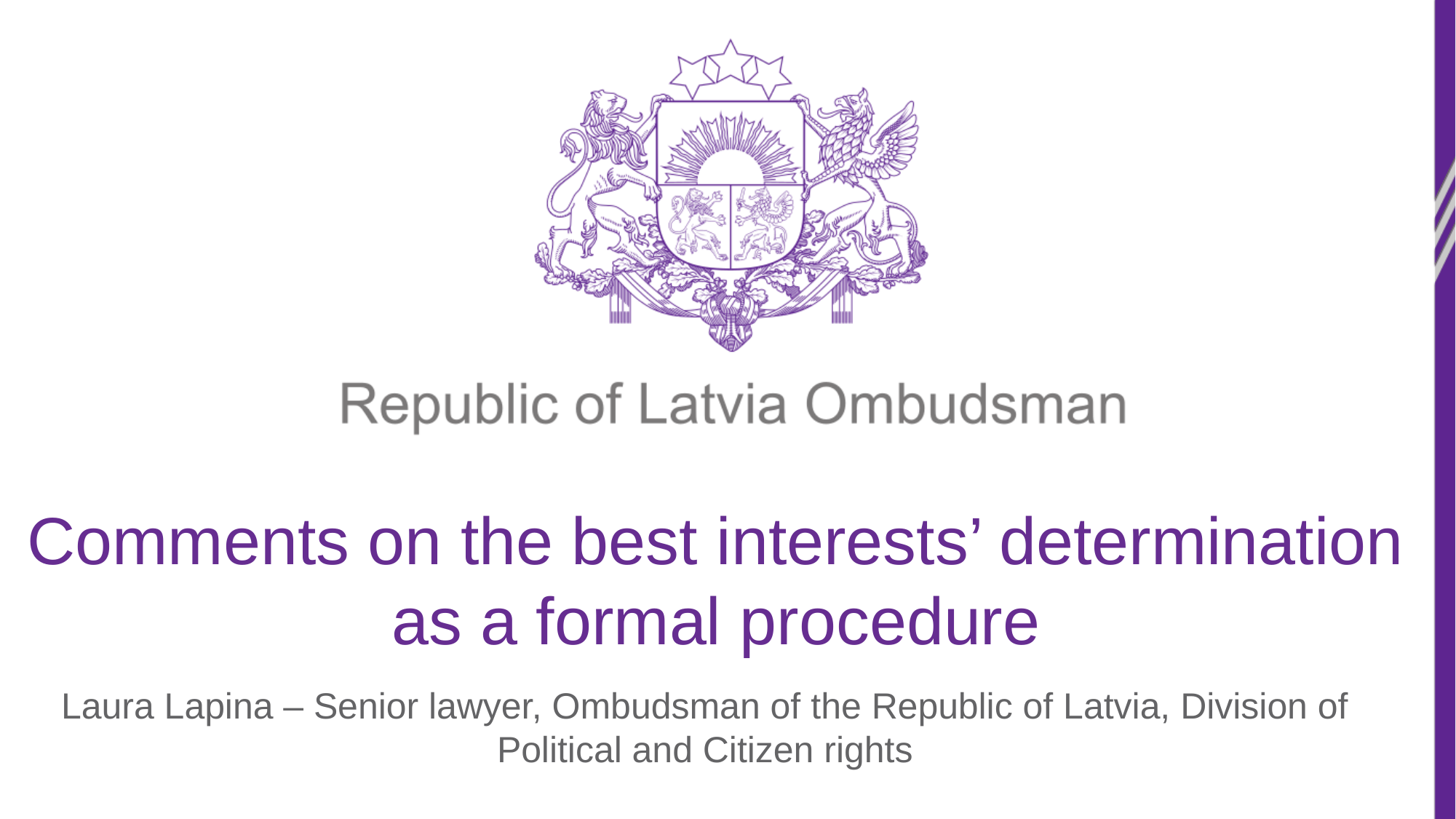

Comments on the best interests’ determination as a formal procedure
Laura Lapina – Senior lawyer, Ombudsman of the Republic of Latvia, Division of Political and Citizen rights